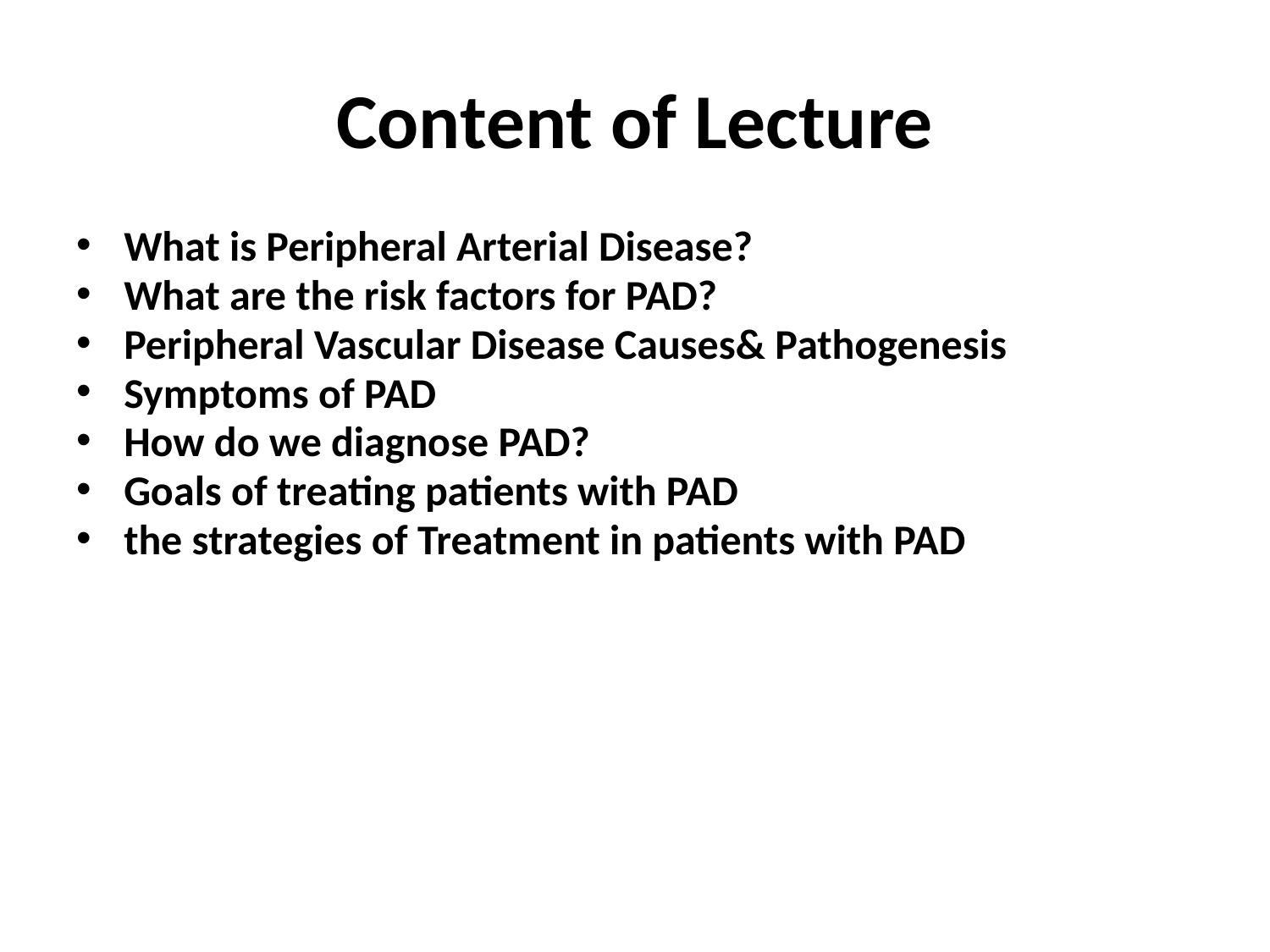

# Content of Lecture
What is Peripheral Arterial Disease?
What are the risk factors for PAD?
Peripheral Vascular Disease Causes& Pathogenesis
Symptoms of PAD
How do we diagnose PAD?
Goals of treating patients with PAD
the strategies of Treatment in patients with PAD